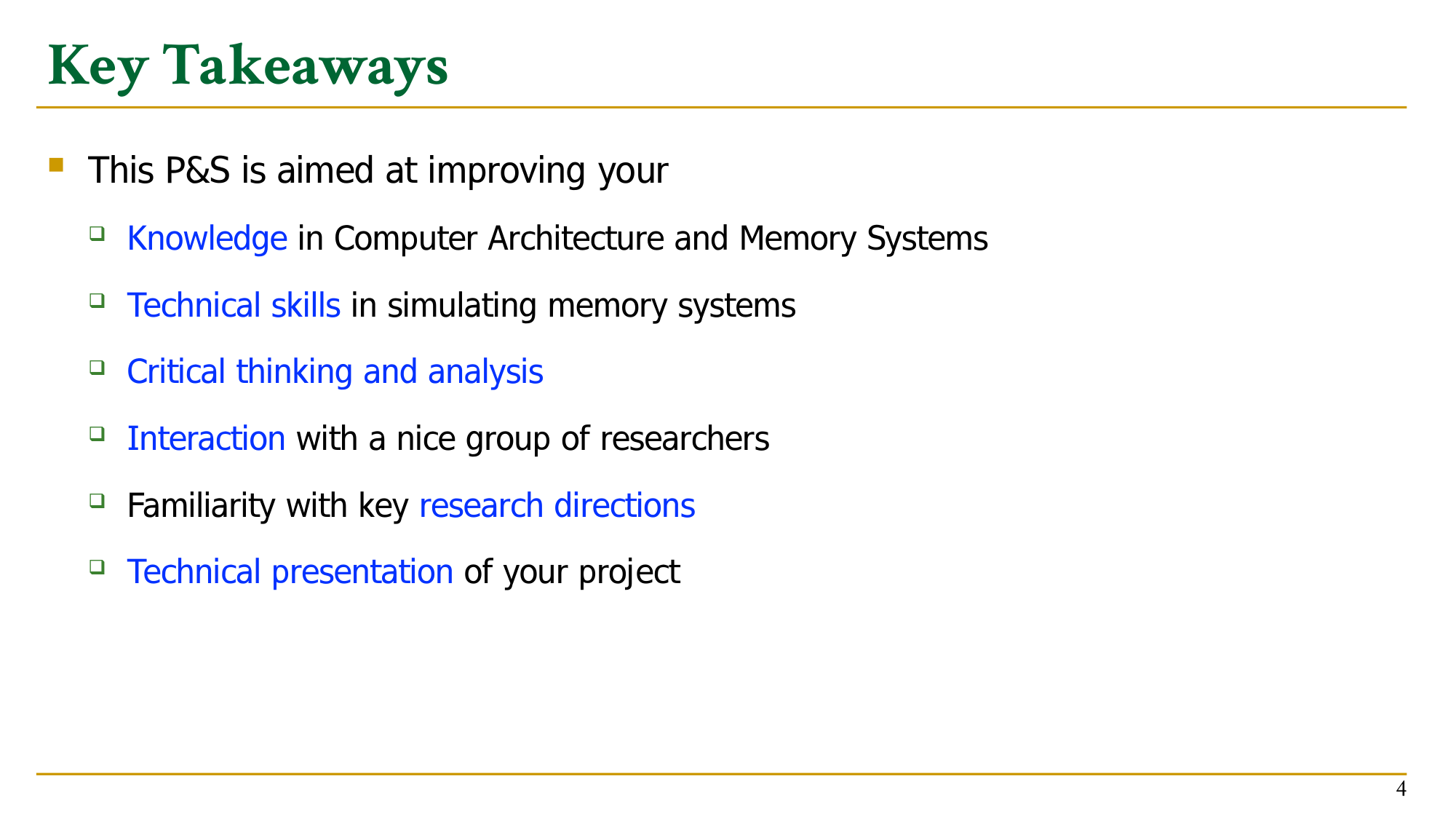

# Key Takeaways
This P&S is aimed at improving your
Knowledge in Computer Architecture and Memory Systems
Technical skills in simulating memory systems
Critical thinking and analysis
Interaction with a nice group of researchers
Familiarity with key research directions
Technical presentation of your project
4